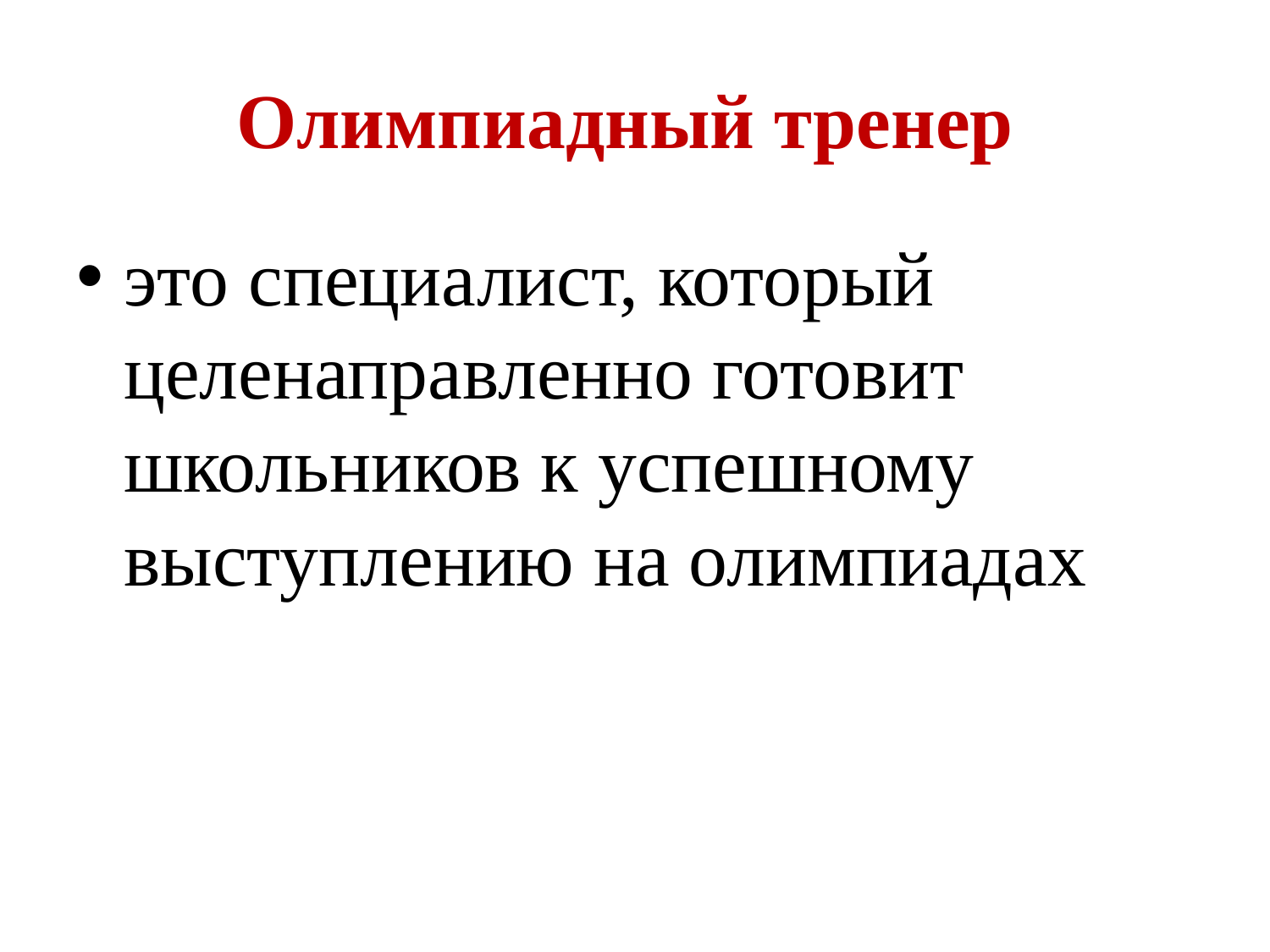

# Олимпиадный тренер
это специалист, который целенаправленно готовит школьников к успешному выступлению на олимпиадах